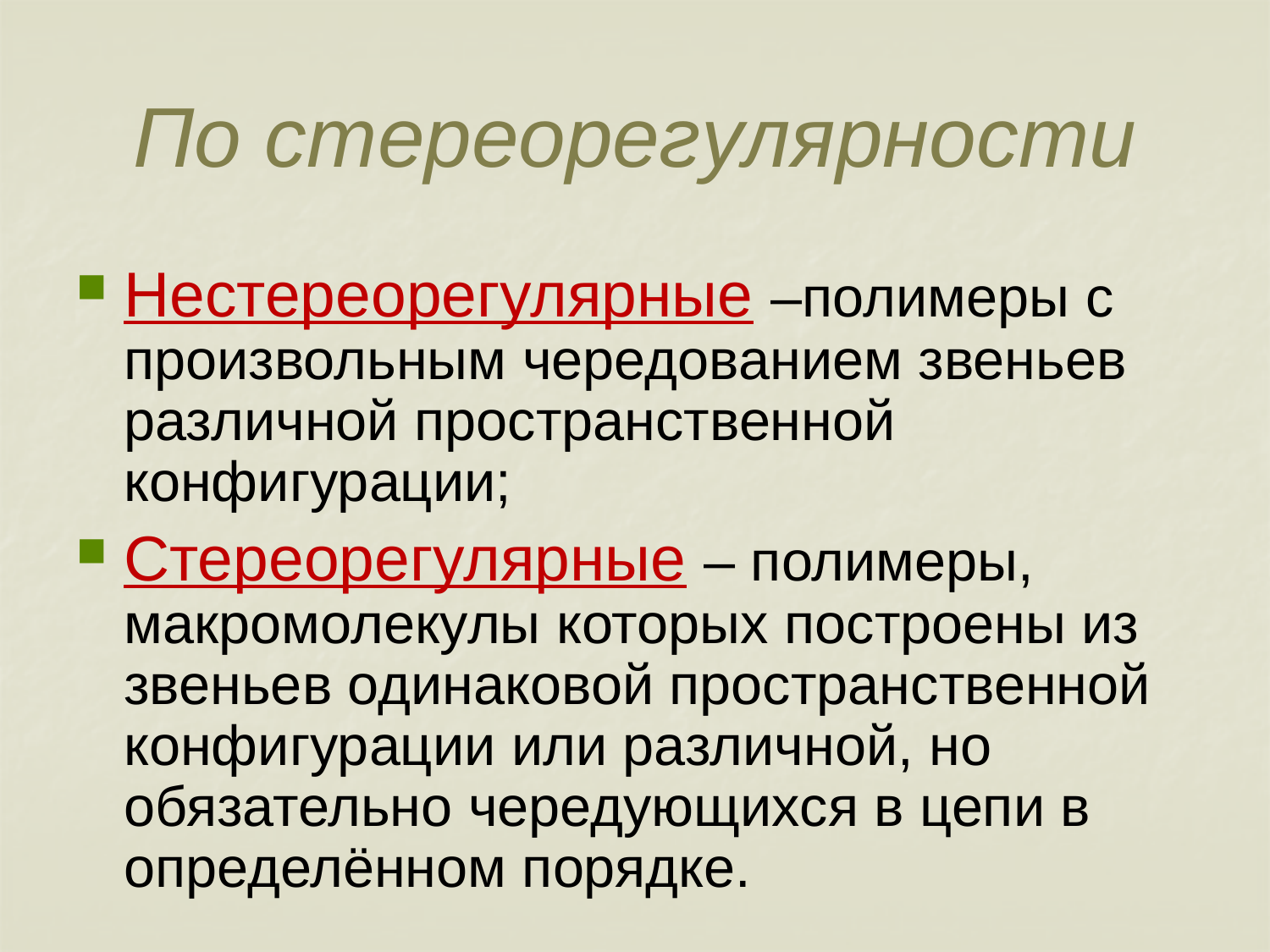

# По стереорегулярности
Нестереорегулярные –полимеры с произвольным чередованием звеньев различной пространственной конфигурации;
Стереорегулярные – полимеры, макромолекулы которых построены из звеньев одинаковой пространственной конфигурации или различной, но обязательно чередующихся в цепи в определённом порядке.